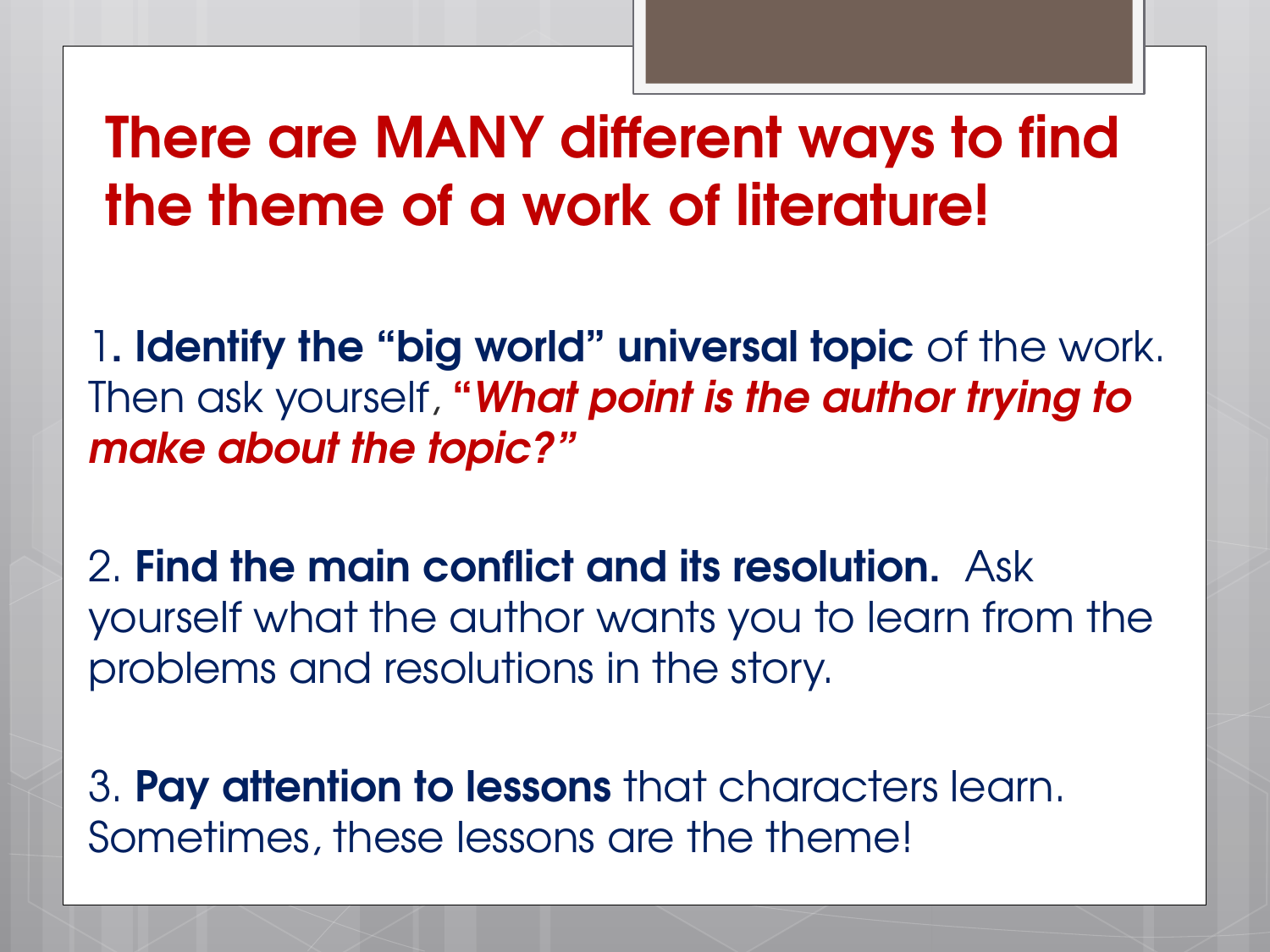

# There are MANY different ways to find the theme of a work of literature!

1. Identify the “big world” universal topic of the work. Then ask yourself, “What point is the author trying to make about the topic?”

2. Find the main conflict and its resolution.  Ask yourself what the author wants you to learn from the problems and resolutions in the story.

3. Pay attention to lessons that characters learn.  Sometimes, these lessons are the theme!